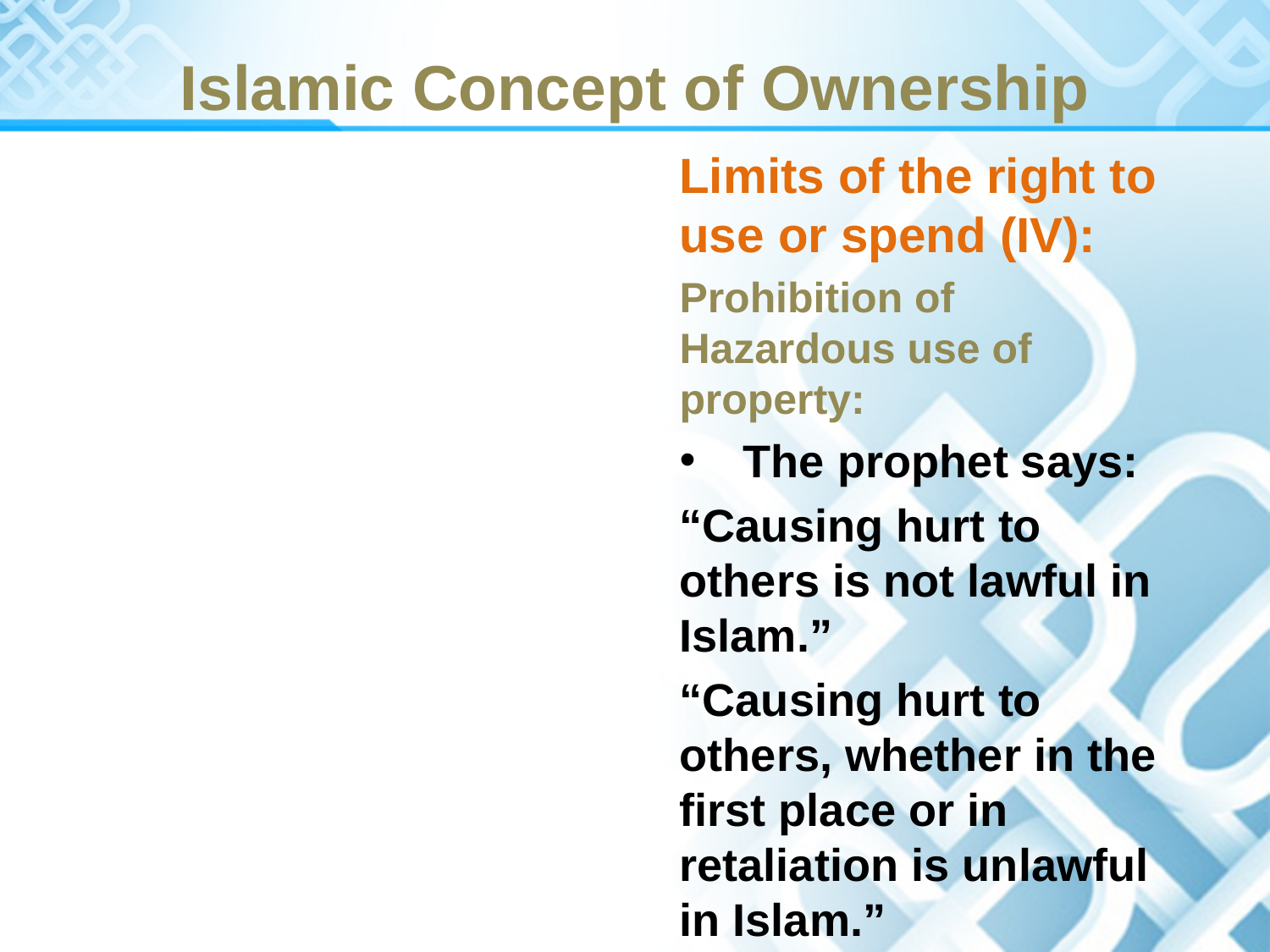

Islamic Concept of Ownership
Limits of the right to use or spend (IV):
Prohibition of Hazardous use of property:
The prophet says:
“Causing hurt to others is not lawful in Islam.”
“Causing hurt to others, whether in the first place or in retaliation is unlawful in Islam.”